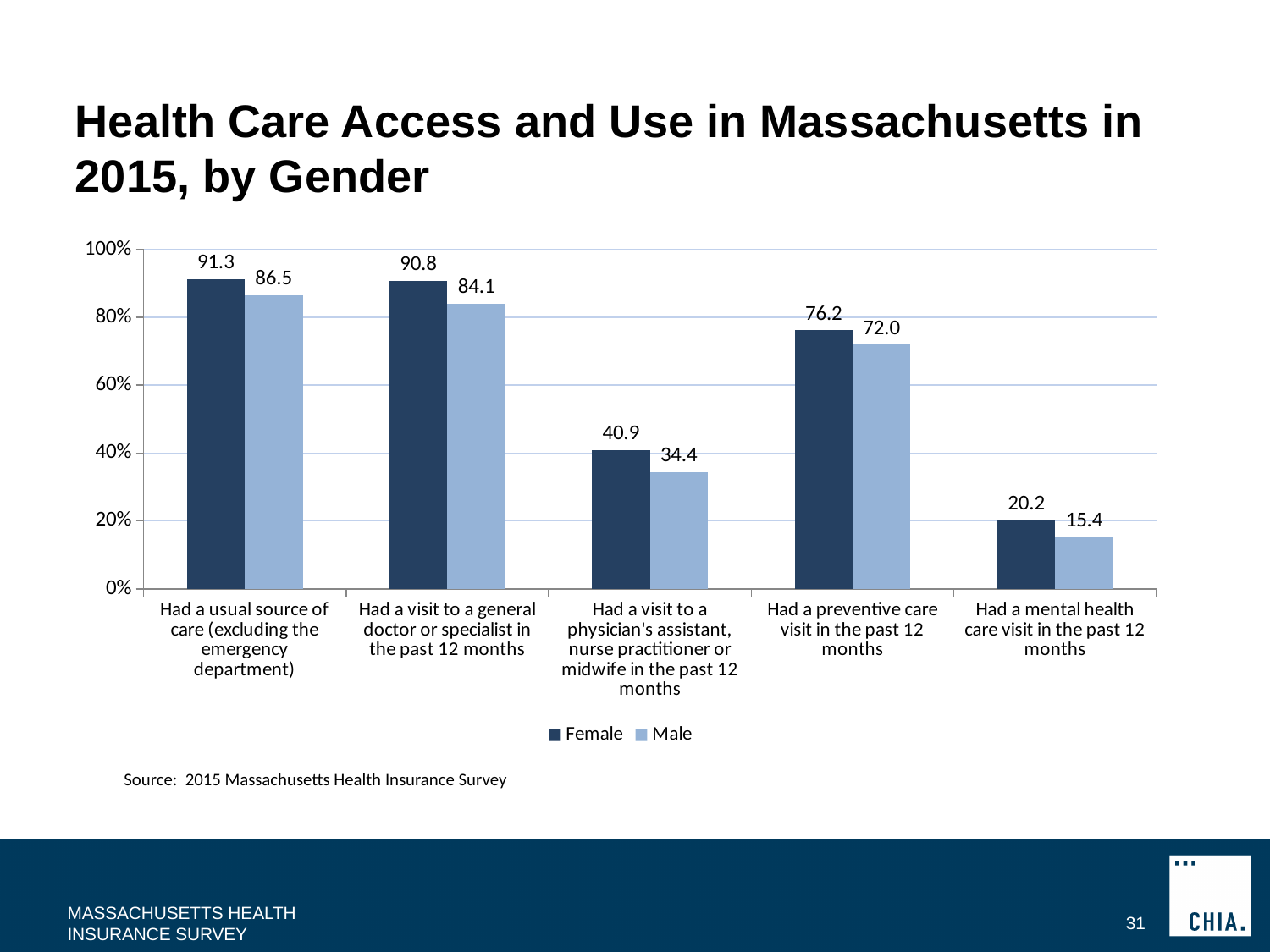

# Health Care Access and Use in Massachusetts in 2015, by Gender

### Chart

| Category | Female | Male |
|---|---|---|
| Had a usual source of care (excluding the emergency department) | 91.3 | 86.5 |
| Had a visit to a general doctor or specialist in the past 12 months | 90.8 | 84.1 |
| Had a visit to a physician's assistant, nurse practitioner or midwife in the past 12 months | 40.9 | 34.4 |
| Had a preventive care visit in the past 12 months | 76.2 | 72.0 |
| Had a mental health care visit in the past 12 months | 20.2 | 15.4 |
Source:  2015 Massachusetts Health Insurance Survey
MASSACHUSETTS HEALTH INSURANCE SURVEY
31